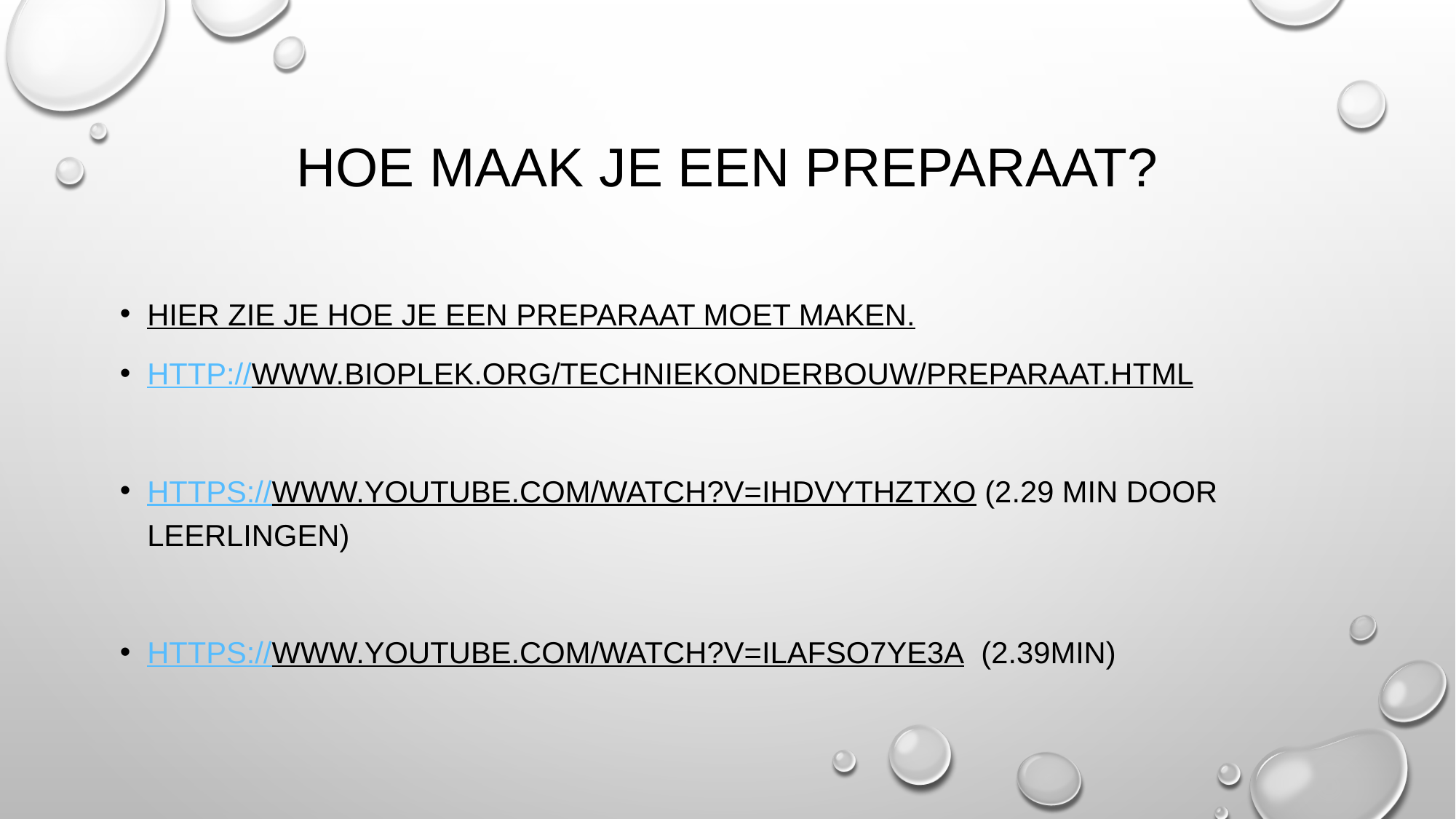

# Hoe maak je een preparaat?
Hier zie je hoe je een preparaat moet maken.
http://www.bioplek.org/techniekonderbouw/preparaat.html

https://www.youtube.com/watch?v=IHdvyTHZTxo (2.29 min door leerlingen)

https://www.youtube.com/watch?v=IlAFSo7YE3A  (2.39min)